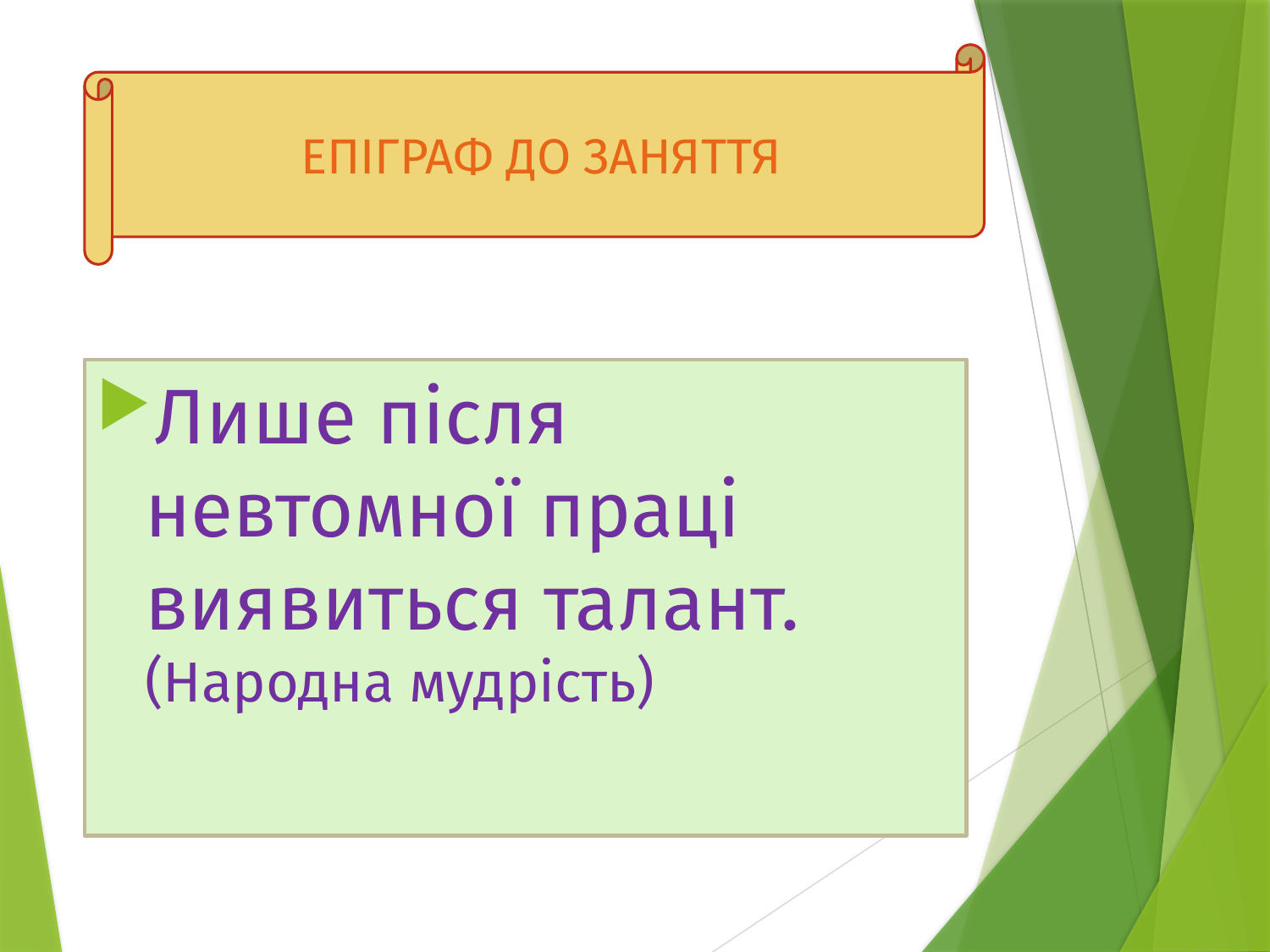

ЕПІГРАФ ДО ЗАНЯТТЯ
#
Лише після невтомної праці виявиться талант.(Народна мудрість)